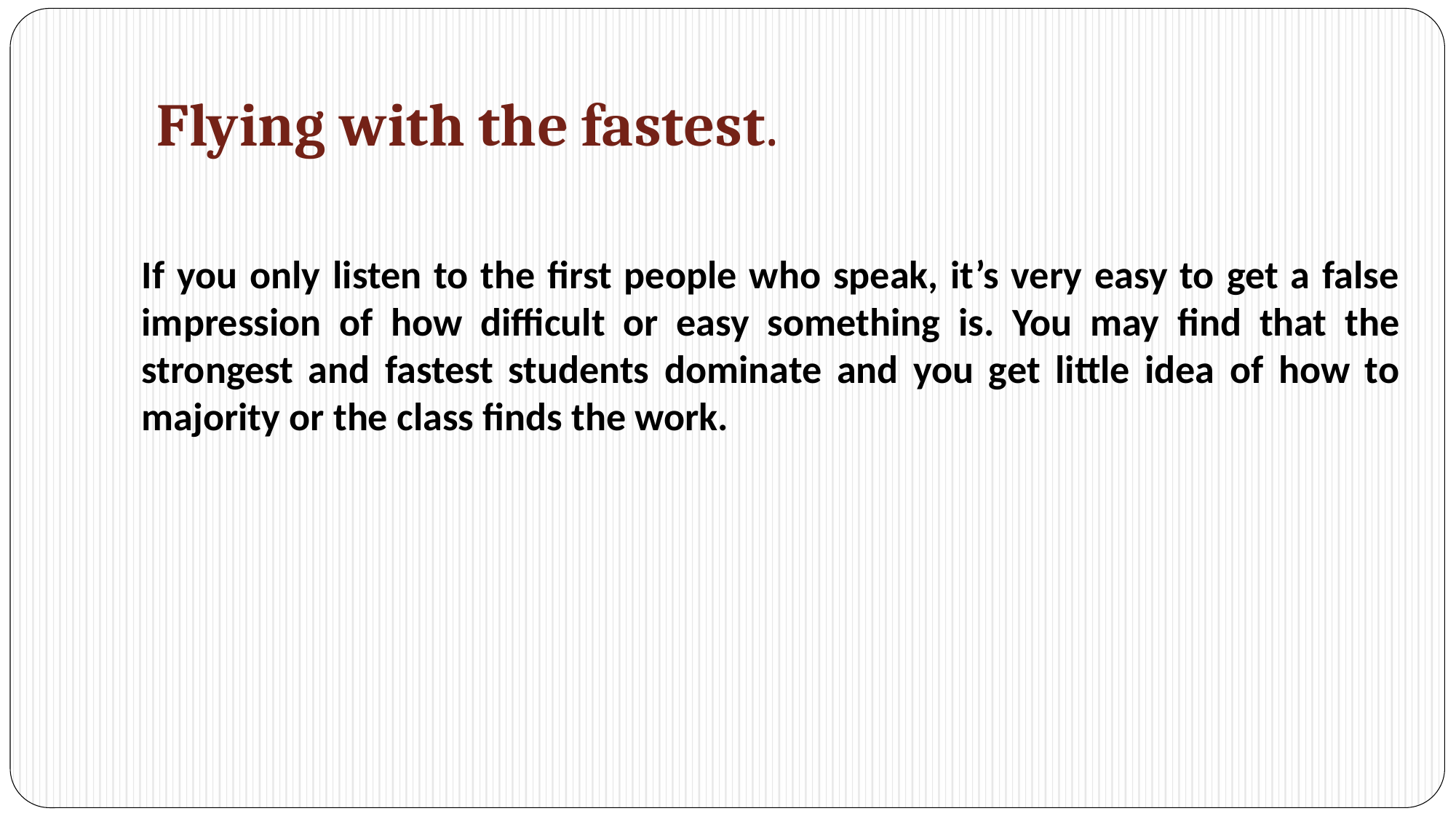

# Flying with the fastest.
If you only listen to the first people who speak, it’s very easy to get a false impression of how difficult or easy something is. You may find that the strongest and fastest students dominate and you get little idea of how to majority or the class finds the work.